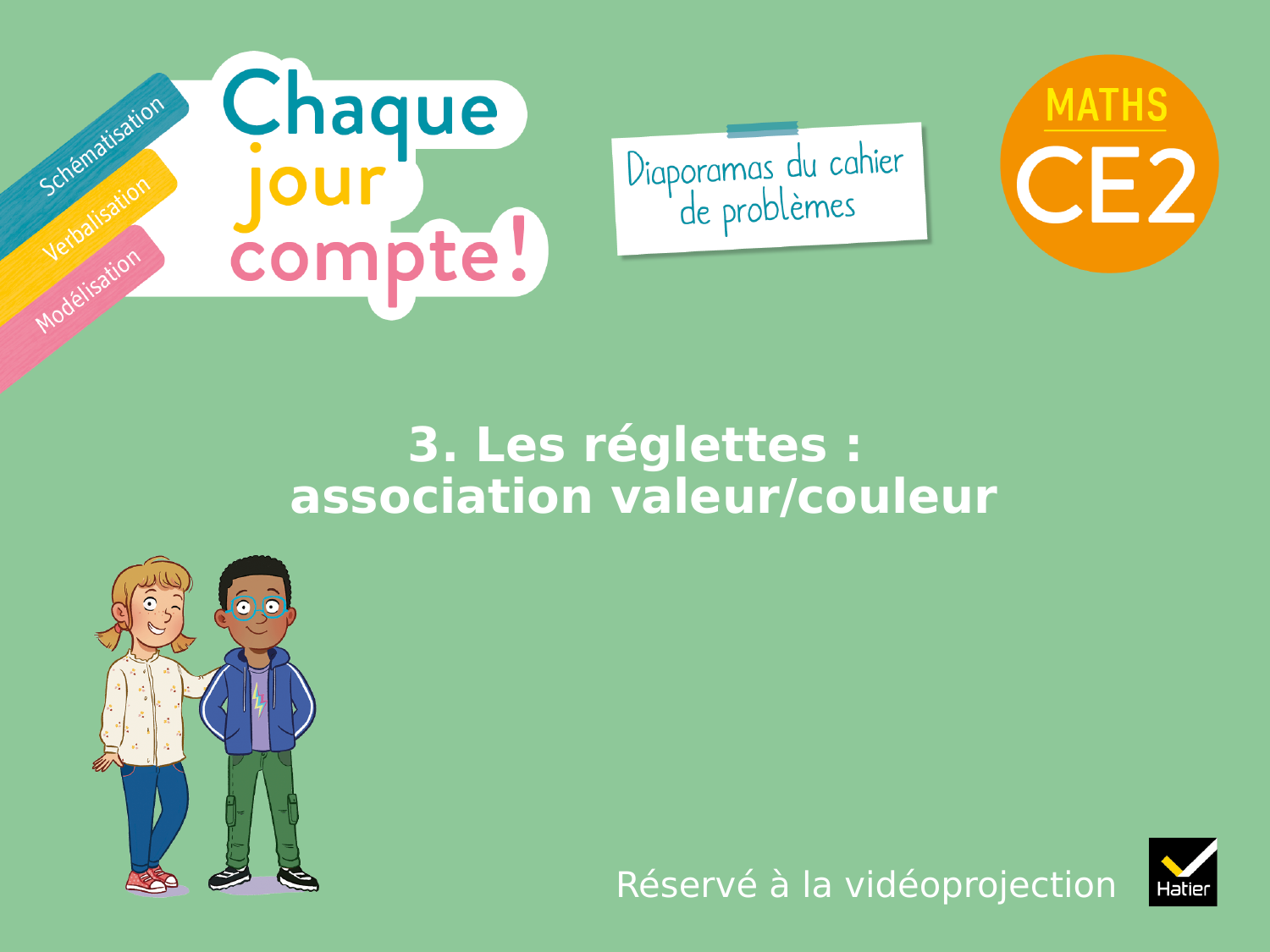

# 3. Les réglettes : association valeur/couleur